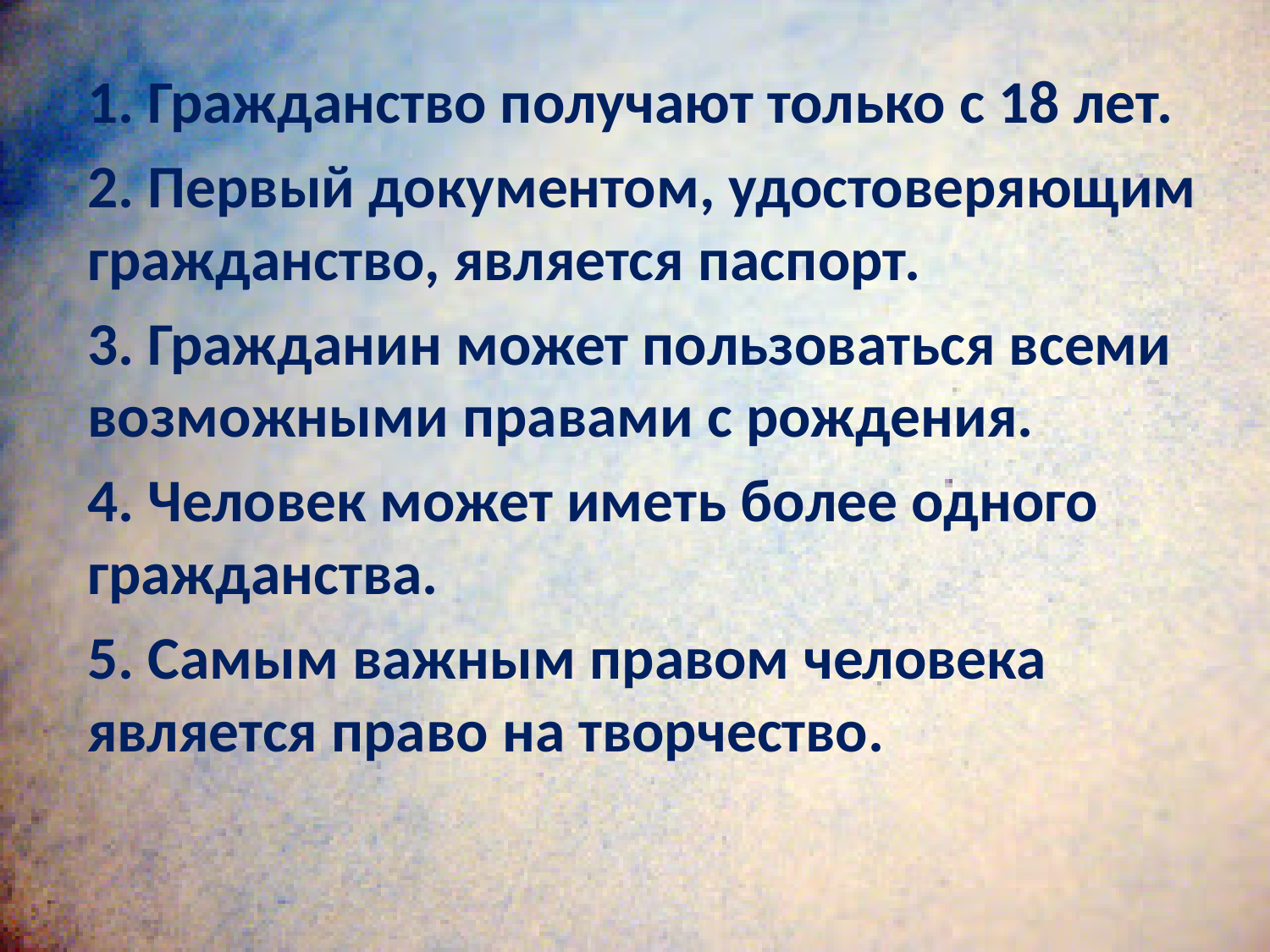

1. Гражданство получают только с 18 лет.
2. Первый документом, удостоверяющим гражданство, является паспорт.
3. Гражданин может пользоваться всеми возможными правами с рождения.
4. Человек может иметь более одного гражданства.
5. Самым важным правом человека является право на творчество.